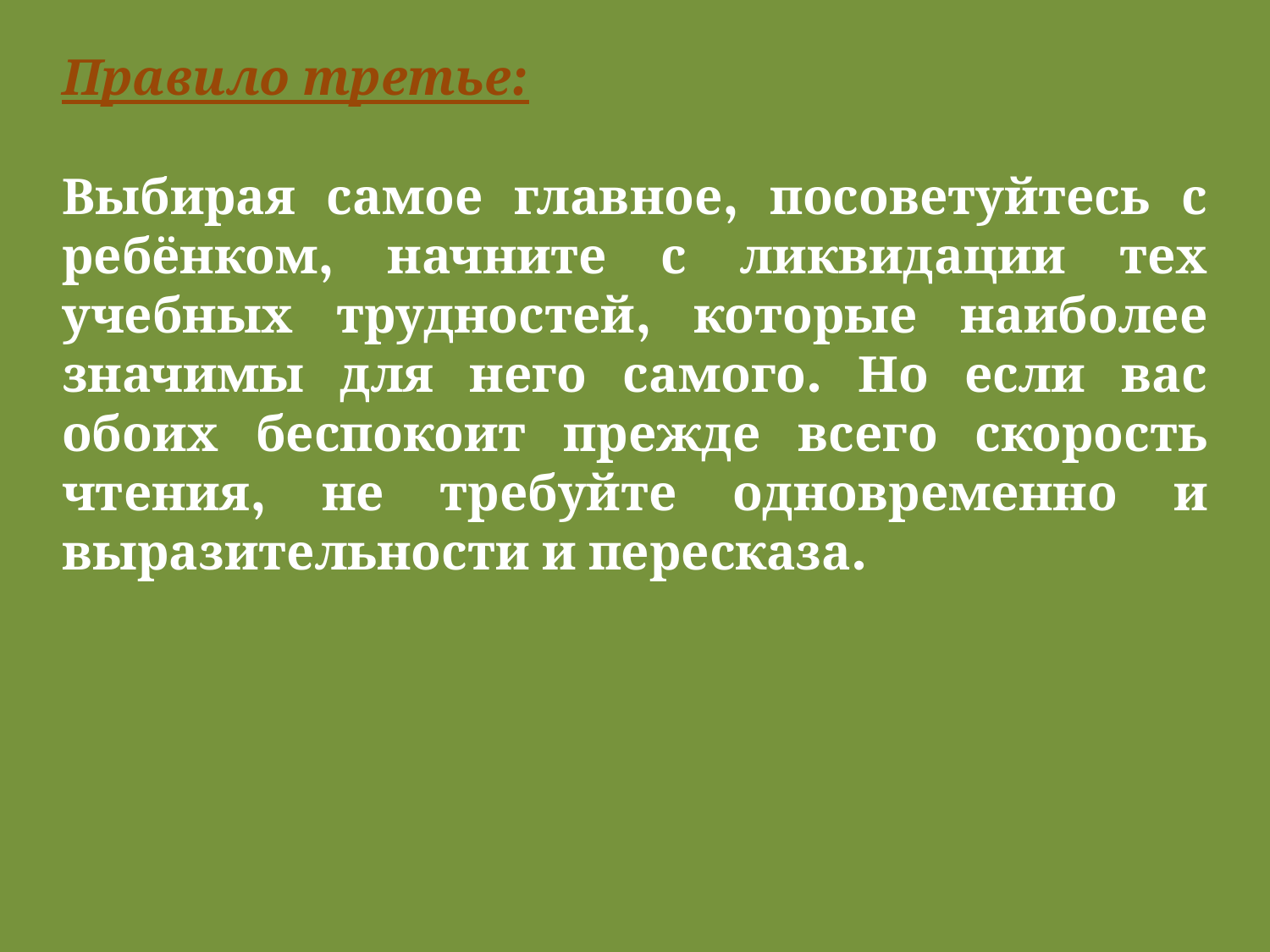

Правило третье:
Выбирая самое главное, посоветуйтесь с ребёнком, начните с ликвидации тех учебных трудностей, которые наиболее значимы для него самого. Но если вас обоих беспокоит прежде всего скорость чтения, не требуйте одновременно и выразительности и пересказа.